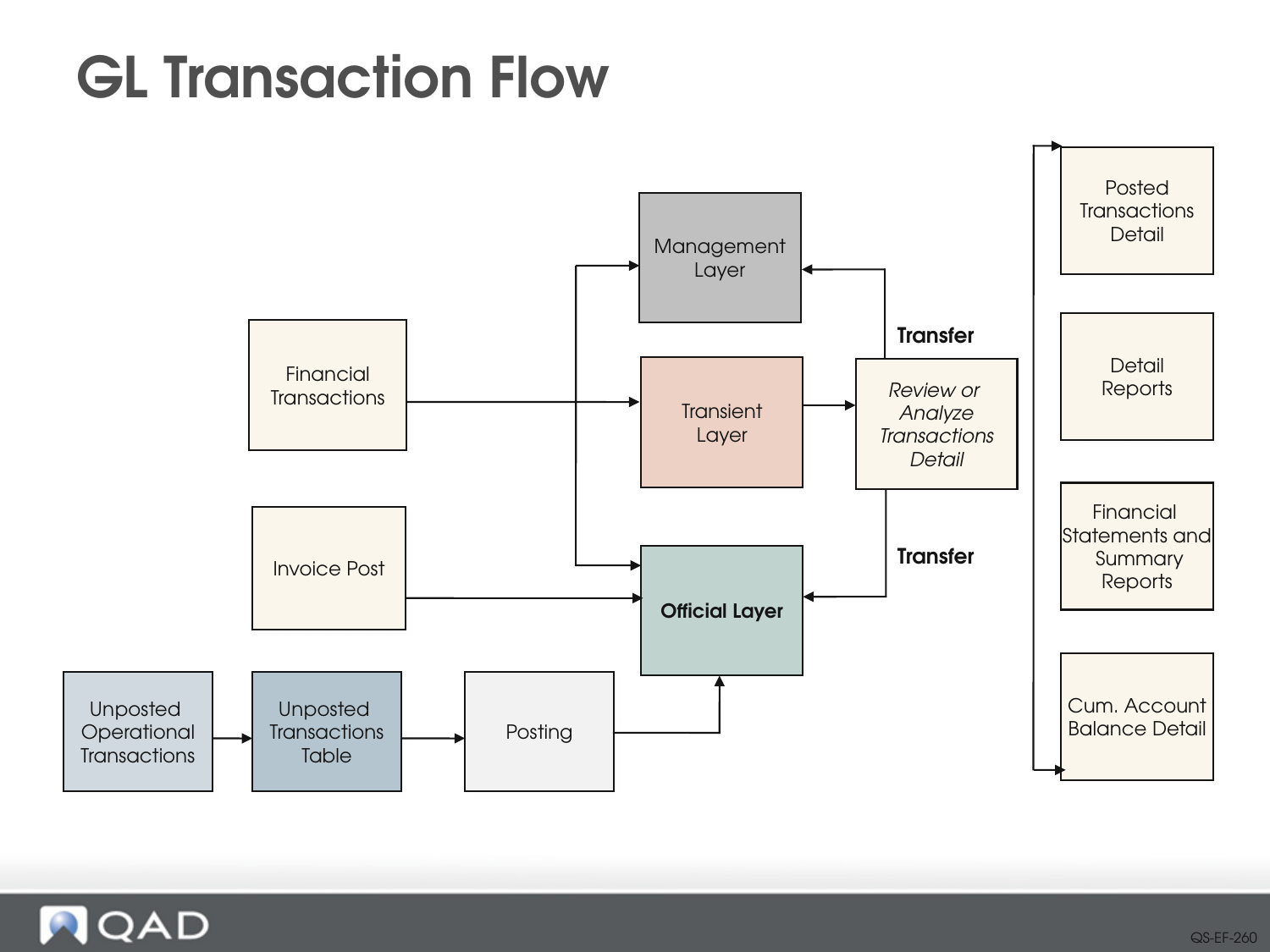

# GL Transaction Flow

Posted
Transactions
Detail
Management
Layer

Detail
Reports
Financial
Transactions
Transient
Layer
Review or
Analyze
Transactions
Detail

Financial
Statements and
 Summary
Reports

Invoice Post
Official Layer

Cum. Account
Balance Detail
Unposted
Operational
Transactions
Unposted
Transactions
Table
Posting

Transfer
Transfer
QS-EF-260